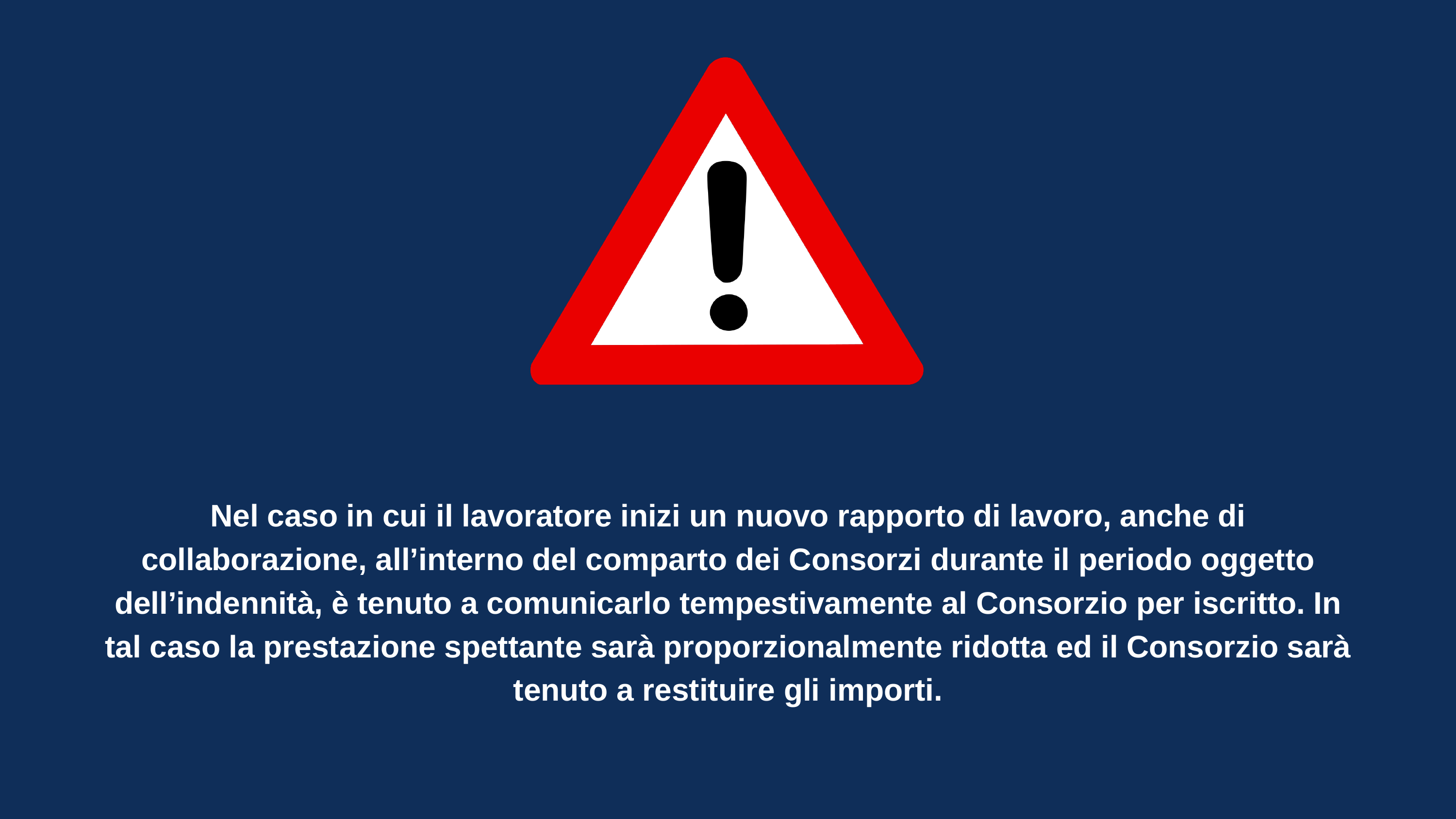

Nel caso in cui il lavoratore inizi un nuovo rapporto di lavoro, anche di collaborazione, all’interno del comparto dei Consorzi durante il periodo oggetto dell’indennità, è tenuto a comunicarlo tempestivamente al Consorzio per iscritto. In tal caso la prestazione spettante sarà proporzionalmente ridotta ed il Consorzio sarà tenuto a restituire gli importi.